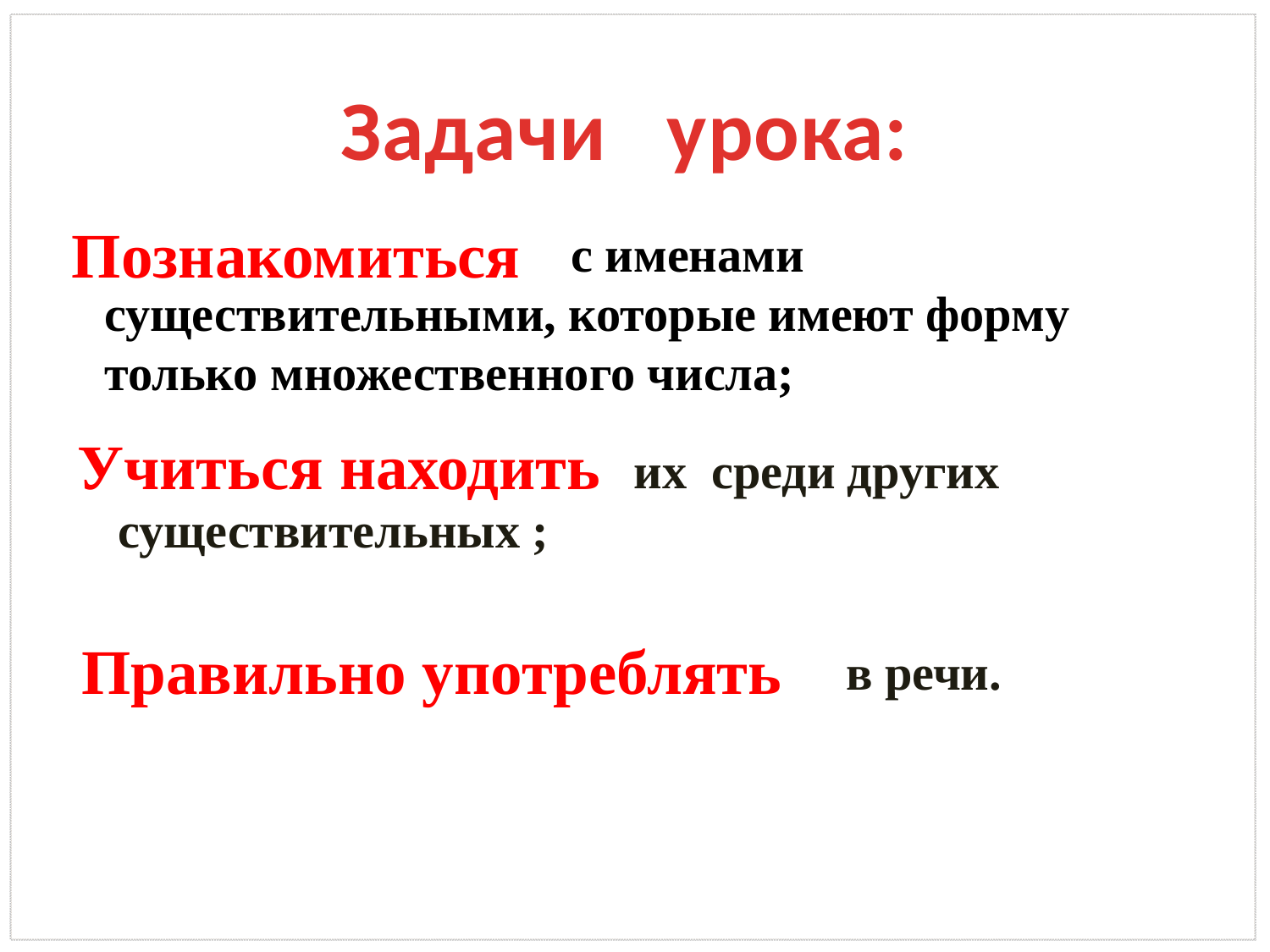

Задачи   урока:

Познакомиться
                                      с именами существительными, которые имеют форму только множественного числа;
Учиться находить
                                              их  среди других существительных ;

Правильно употреблять
в речи.